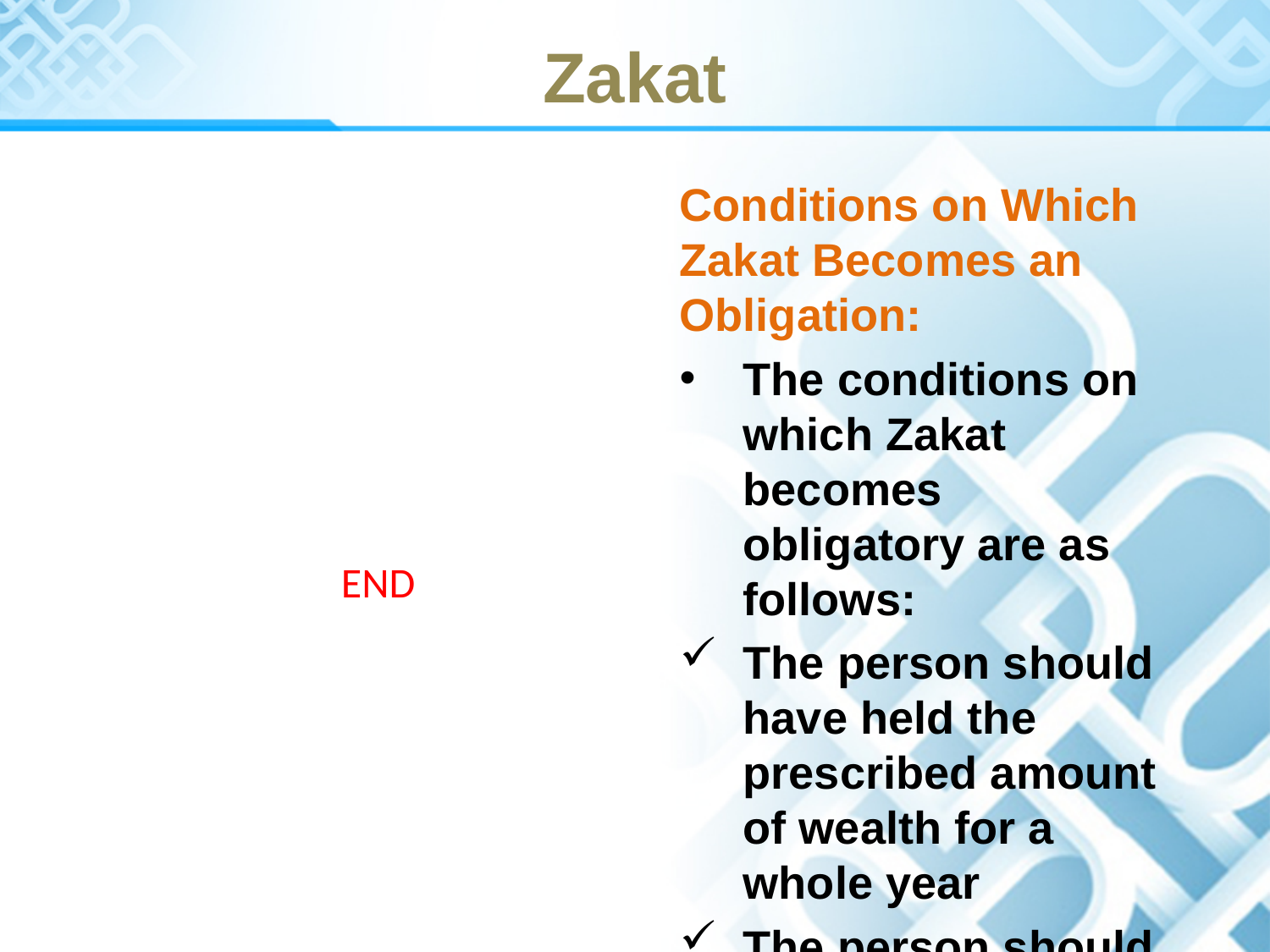

Zakat
Conditions on Which Zakat Becomes an Obligation:
The conditions on which Zakat becomes obligatory are as follows:
The person should have held the prescribed amount of wealth for a whole year
The person should be an adult.
END